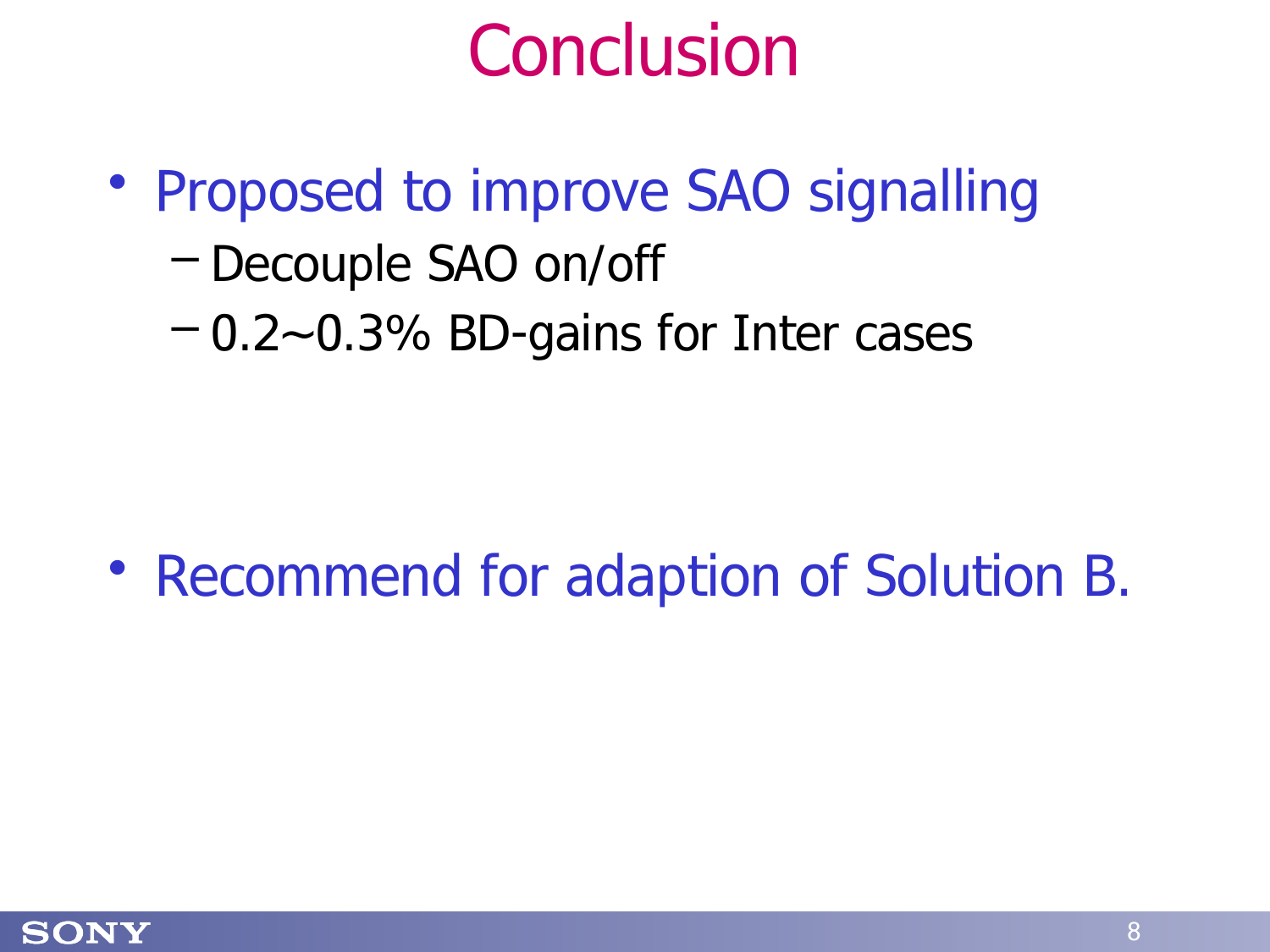

# Conclusion
Proposed to improve SAO signalling
Decouple SAO on/off
0.2~0.3% BD-gains for Inter cases

Recommend for adaption of Solution B.

8